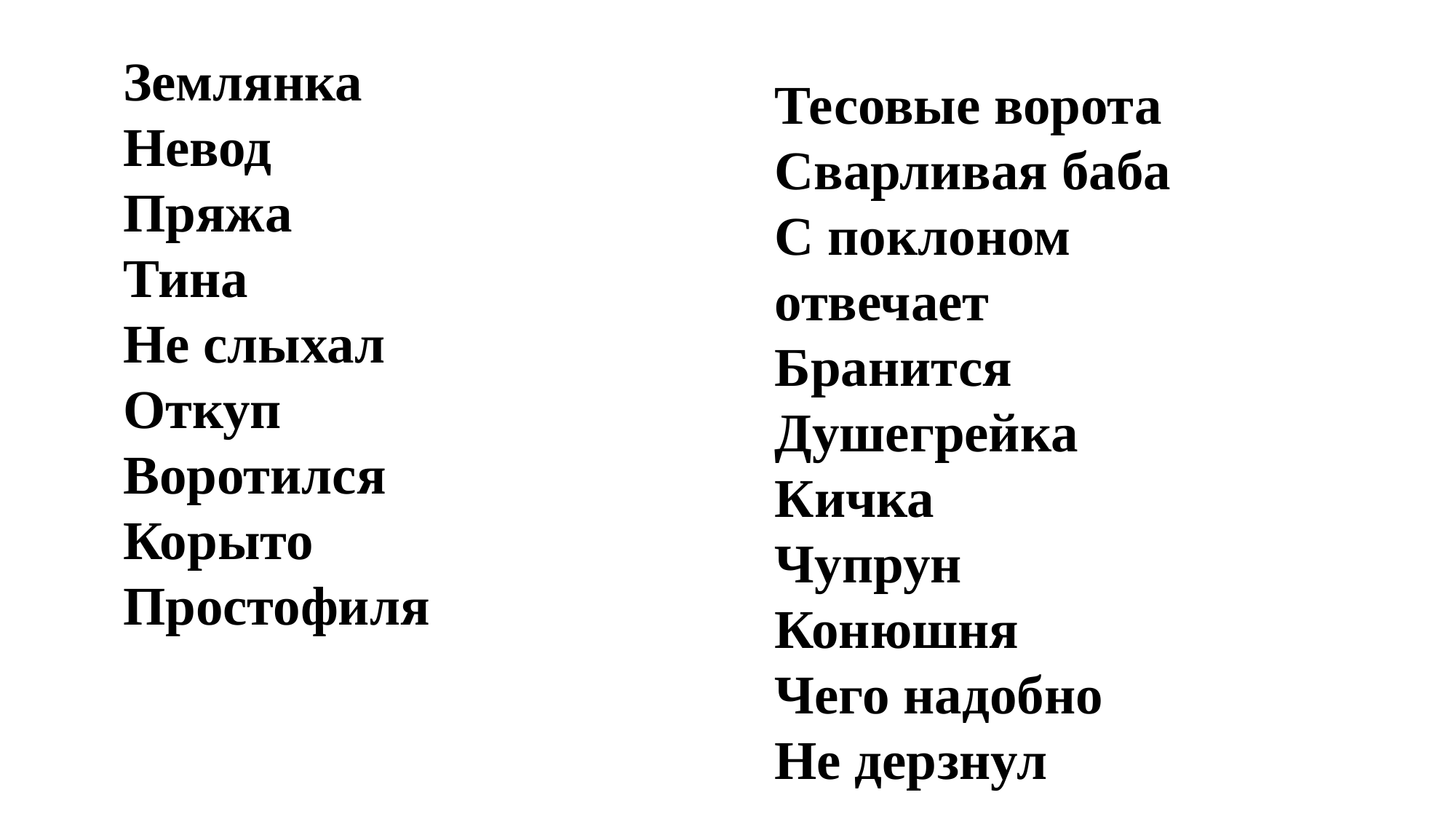

Землянка
Невод
Пряжа
Тина
Не слыхал
Откуп
Воротился
Корыто
Простофиля
Тесовые ворота
Сварливая баба
С поклоном отвечает
Бранится
Душегрейка
Кичка
Чупрун
Конюшня
Чего надобно
Не дерзнул